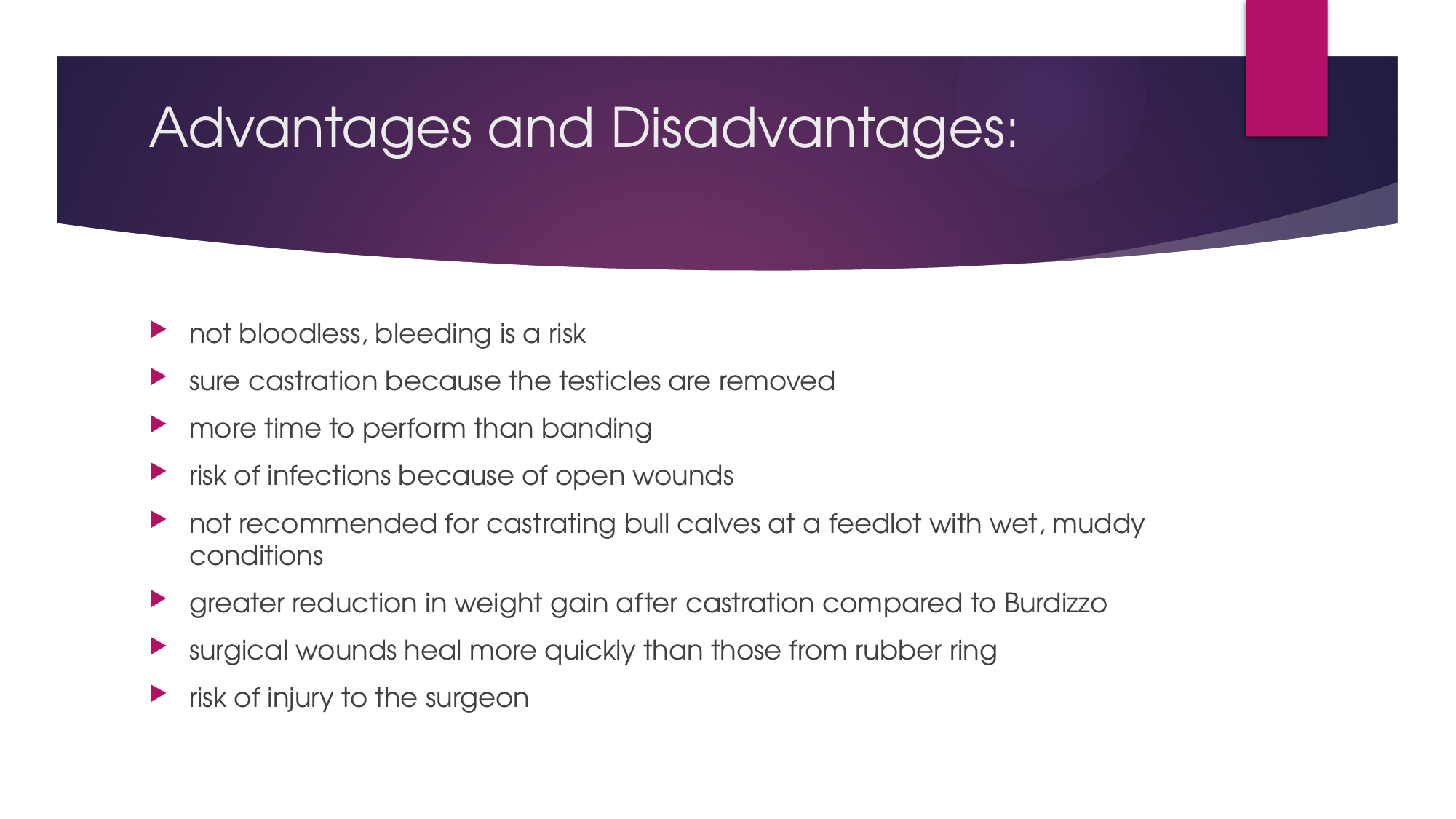

# Advantages and Disadvantages:
not bloodless, bleeding is a risk
sure castration because the testicles are removed
more time to perform than banding
risk of infections because of open wounds
not recommended for castrating bull calves at a feedlot with wet, muddy conditions
greater reduction in weight gain after castration compared to Burdizzo
surgical wounds heal more quickly than those from rubber ring
risk of injury to the surgeon